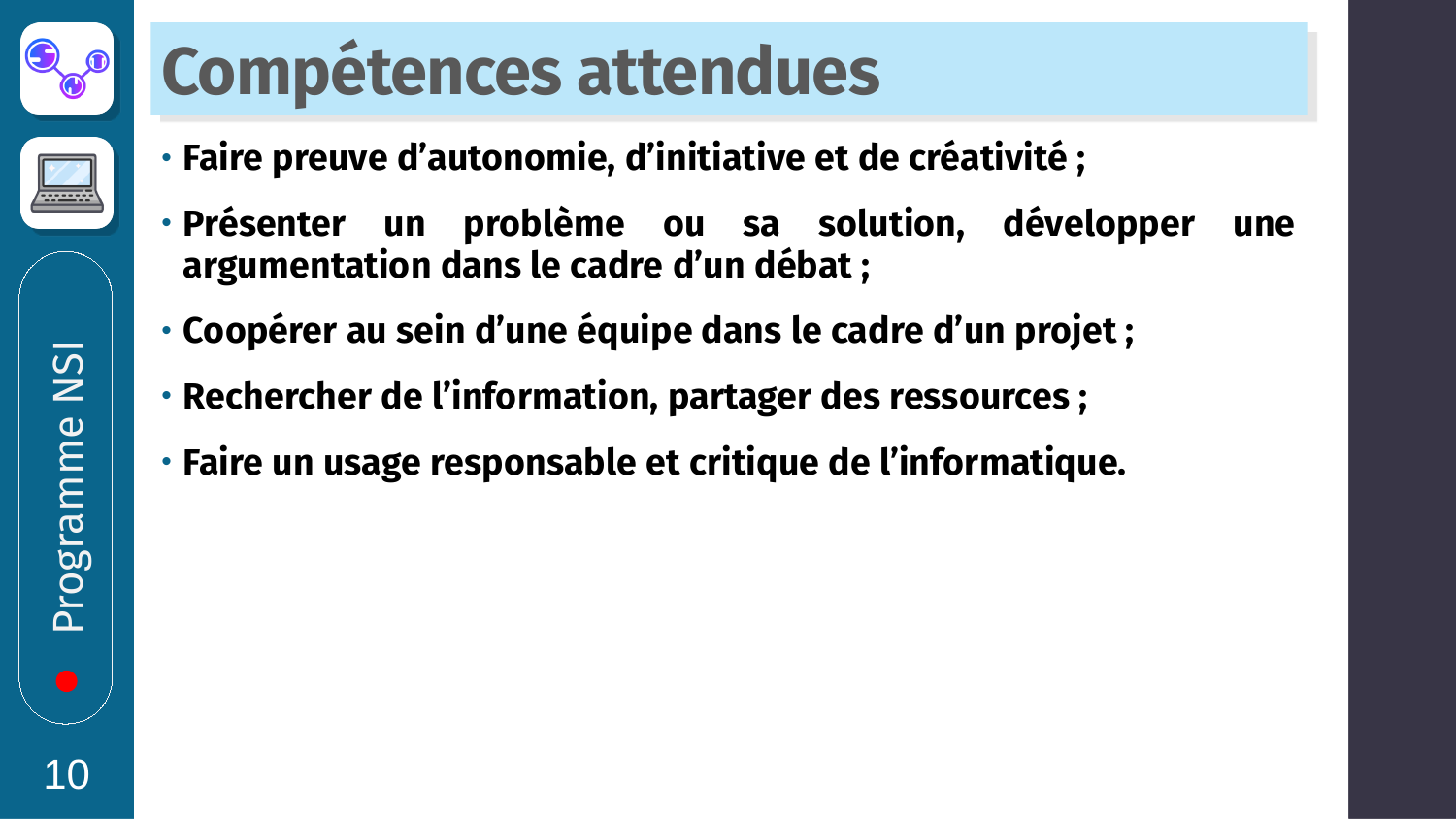

# Compétences attendues
Faire preuve d’autonomie, d’initiative et de créativité ;
Présenter un problème ou sa solution, développer une argumentation dans le cadre d’un débat ;
Coopérer au sein d’une équipe dans le cadre d’un projet ;
Rechercher de l’information, partager des ressources ;
Faire un usage responsable et critique de l’informatique.
Programme NSI
10